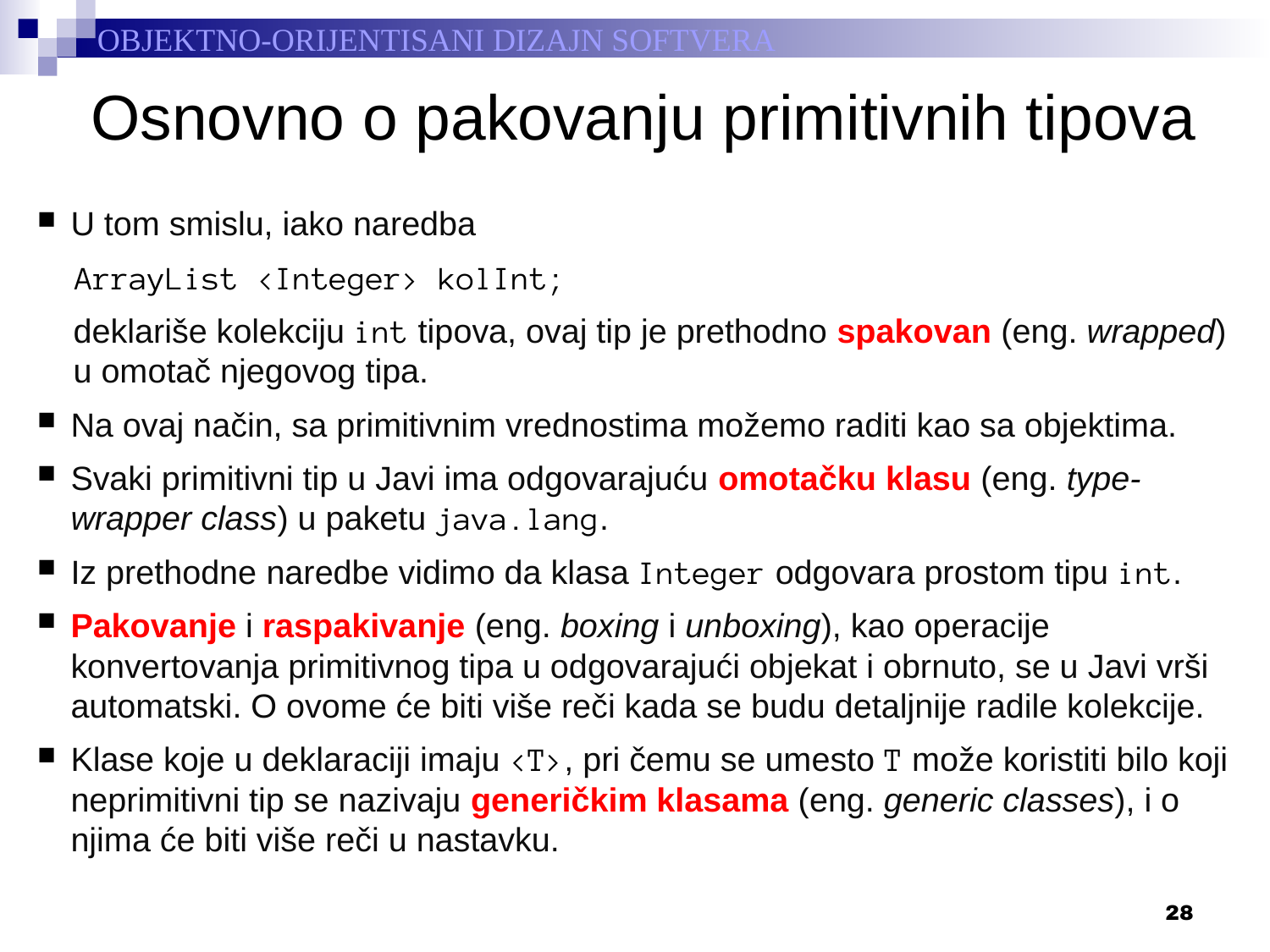

# Osnovno o pakovanju primitivnih tipova
U tom smislu, iako naredba
	ArrayList <Integer> kolInt;
deklariše kolekciju int tipova, ovaj tip je prethodno spakovan (eng. wrapped) u omotač njegovog tipa.
Na ovaj način, sa primitivnim vrednostima možemo raditi kao sa objektima.
Svaki primitivni tip u Javi ima odgovarajuću omotačku klasu (eng. type-wrapper class) u paketu java.lang.
Iz prethodne naredbe vidimo da klasa Integer odgovara prostom tipu int.
Pakovanje i raspakivanje (eng. boxing i unboxing), kao operacije konvertovanja primitivnog tipa u odgovarajući objekat i obrnuto, se u Javi vrši automatski. O ovome će biti više reči kada se budu detaljnije radile kolekcije.
Klase koje u deklaraciji imaju <T>, pri čemu se umesto T može koristiti bilo koji neprimitivni tip se nazivaju generičkim klasama (eng. generic classes), i o njima će biti više reči u nastavku.
28